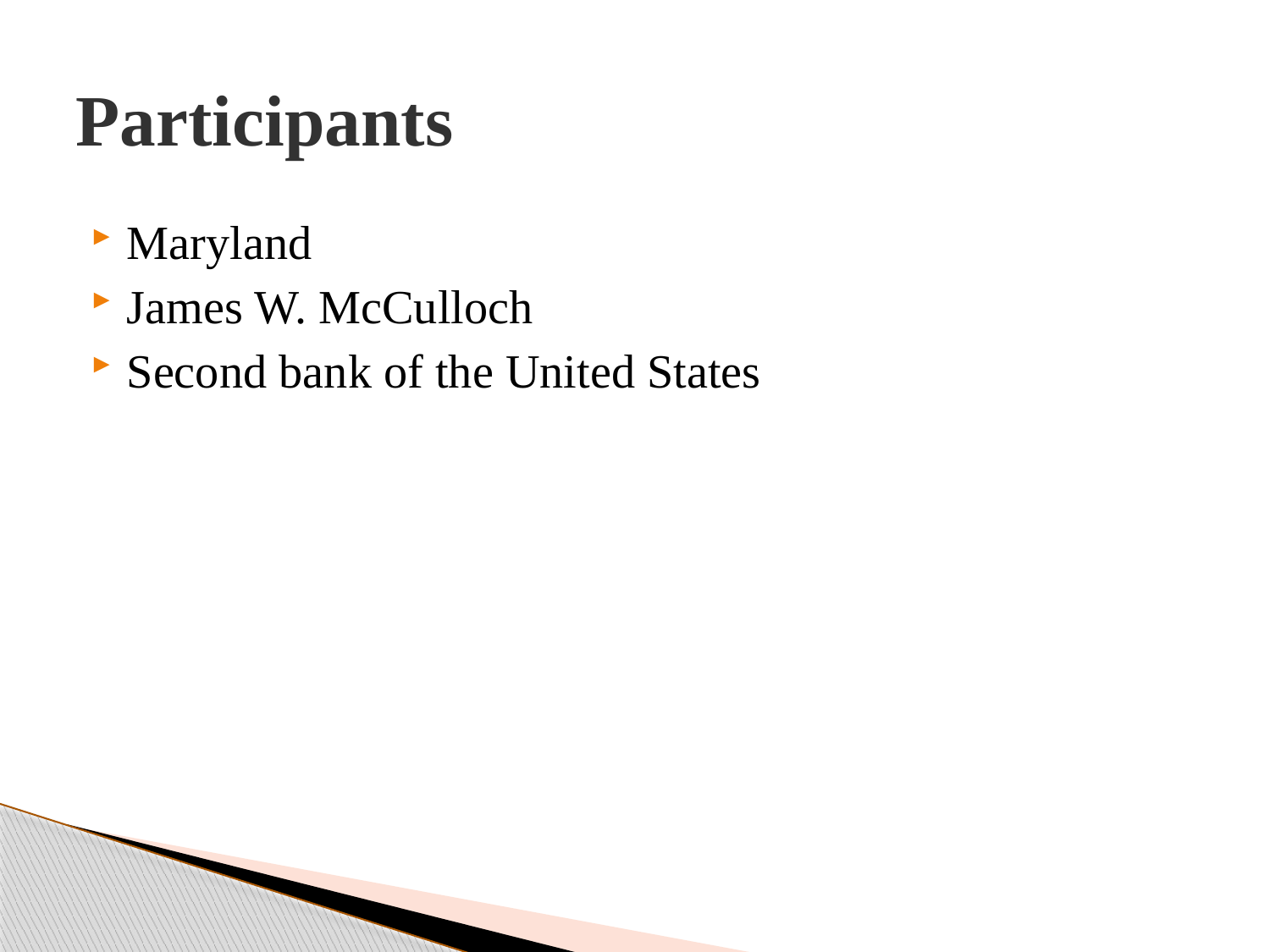

# Participants
Maryland
James W. McCulloch
Second bank of the United States